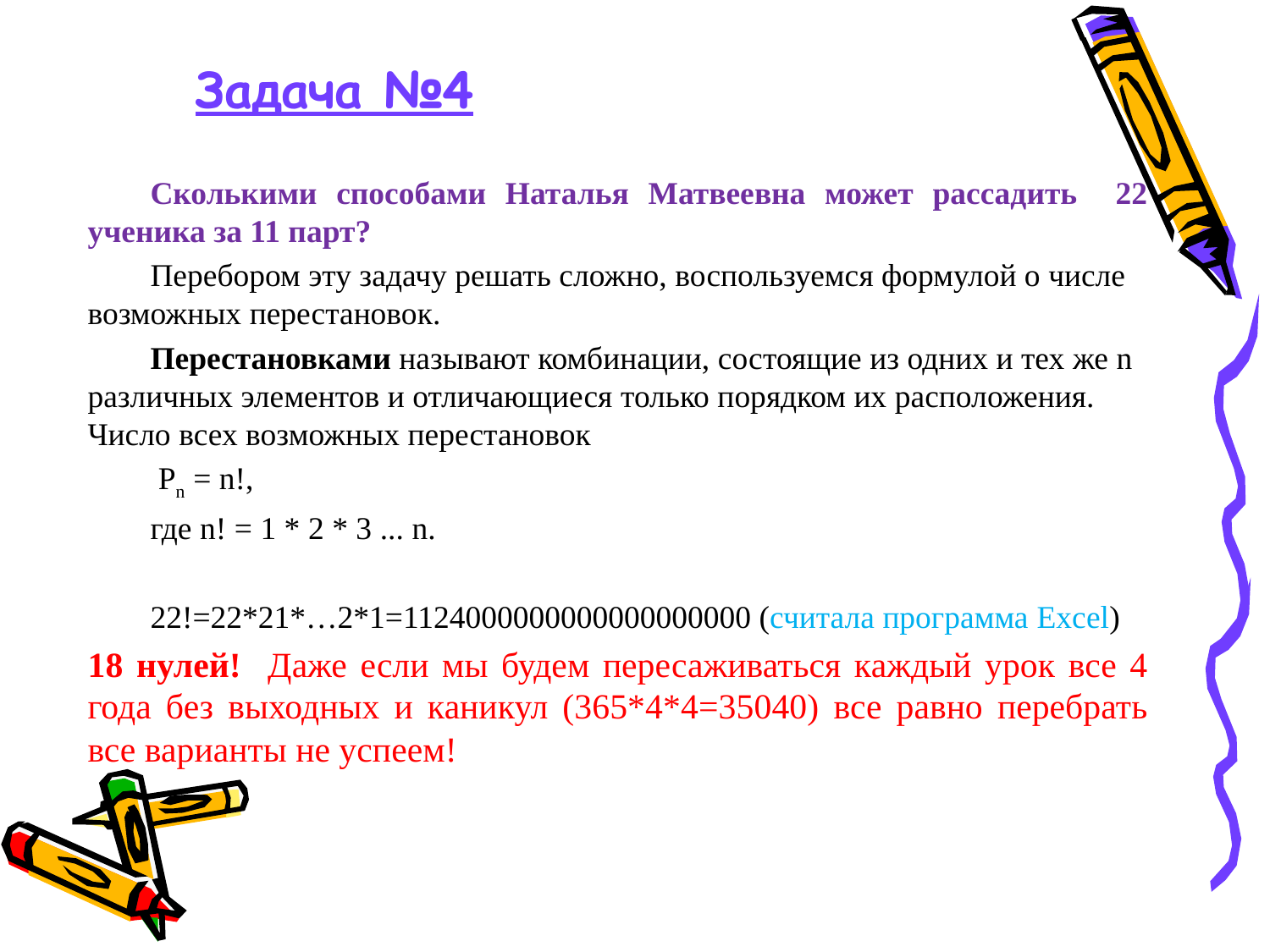

Задача №4
Сколькими способами Наталья Матвеевна может рассадить  22 ученика за 11 парт?
Перебором эту задачу решать сложно, воспользуемся формулой о числе возможных перестановок.
Перестановками называют комбинации, состоящие из одних и тех же n различных элементов и отличающиеся только порядком их расположения. Число всех возможных перестановок
 Pn = n!,
где n! = 1 * 2 * 3 ... n.

22!=22*21*…2*1=1124000000000000000000 (считала программа Excel)
18 нулей!  Даже если мы будем пересаживаться каждый урок все 4 года без выходных и каникул (365*4*4=35040) все равно перебрать все варианты не успеем!